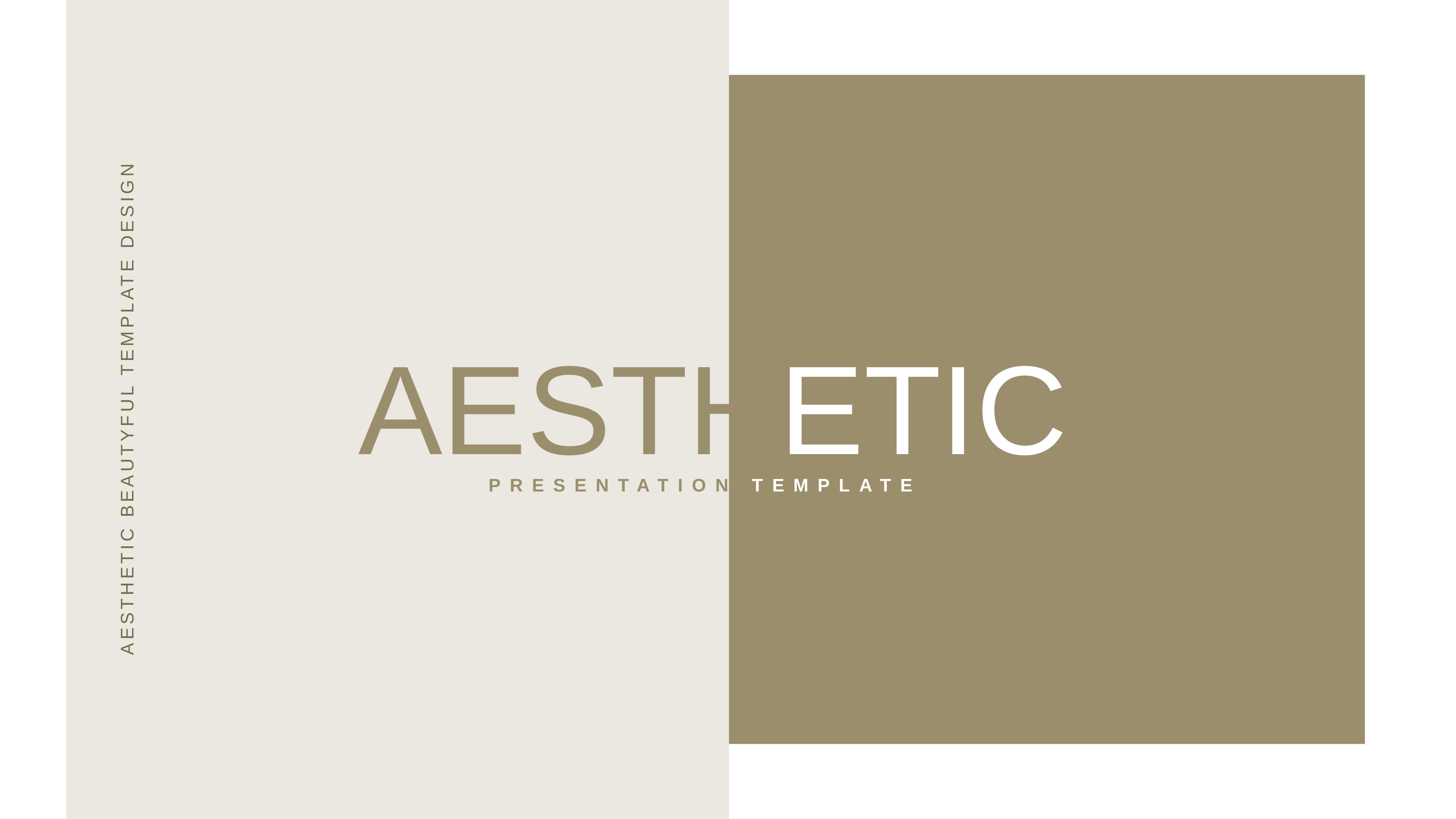

AESTHETIC
PRESENTATION TEMPLATE
AESTHETIC BEAUTYFUL TEMPLATE DESIGN